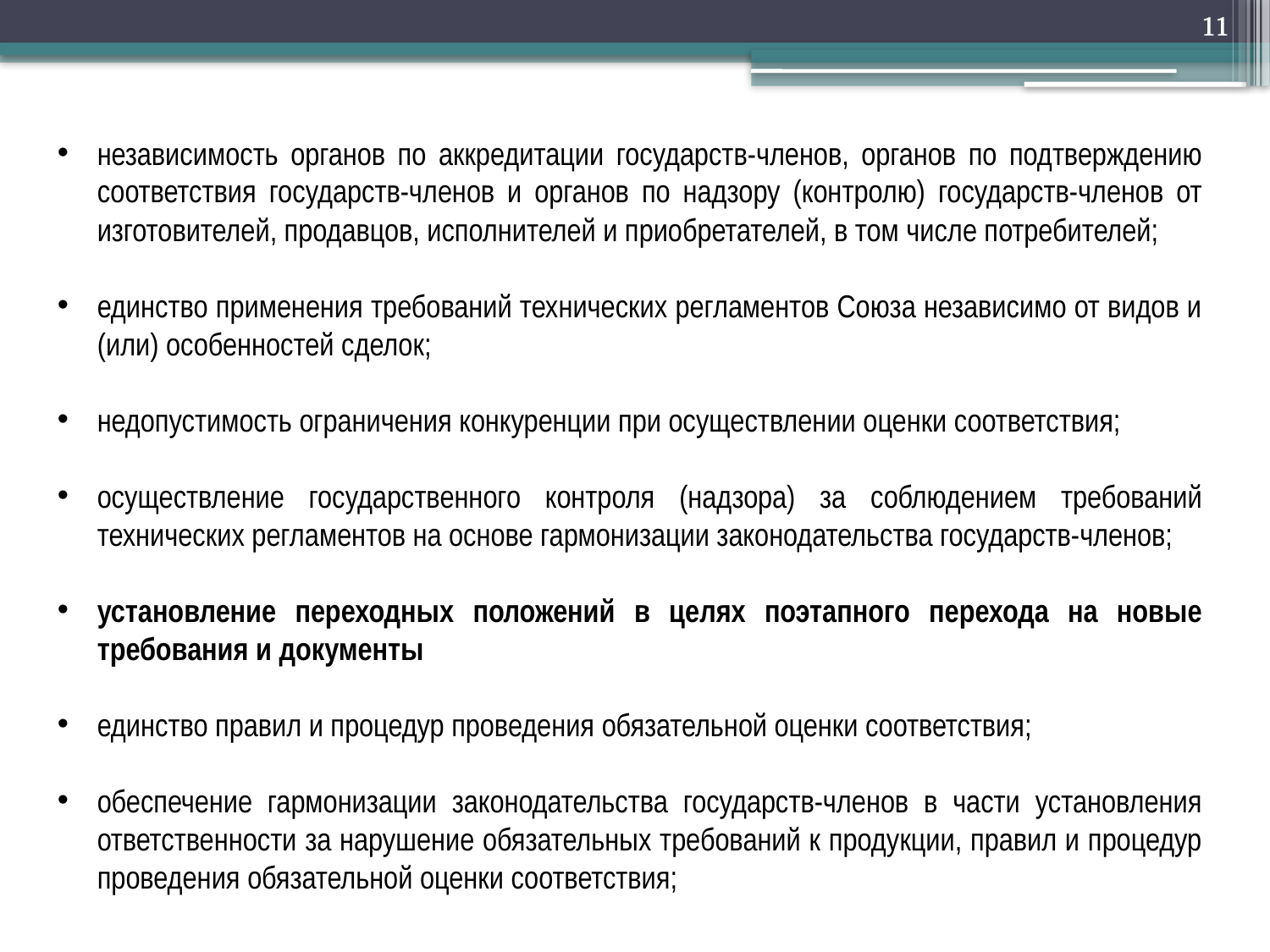

11
независимость органов по аккредитации государств-членов, органов по подтверждению соответствия государств-членов и органов по надзору (контролю) государств-членов от изготовителей, продавцов, исполнителей и приобретателей, в том числе потребителей;

единство применения требований технических регламентов Союза независимо от видов и (или) особенностей сделок;

недопустимость ограничения конкуренции при осуществлении оценки соответствия;

осуществление государственного контроля (надзора) за соблюдением требований технических регламентов на основе гармонизации законодательства государств-членов;

установление переходных положений в целях поэтапного перехода на новые требования и документы

единство правил и процедур проведения обязательной оценки соответствия;

обеспечение гармонизации законодательства государств-членов в части установления ответственности за нарушение обязательных требований к продукции, правил и процедур проведения обязательной оценки соответствия;